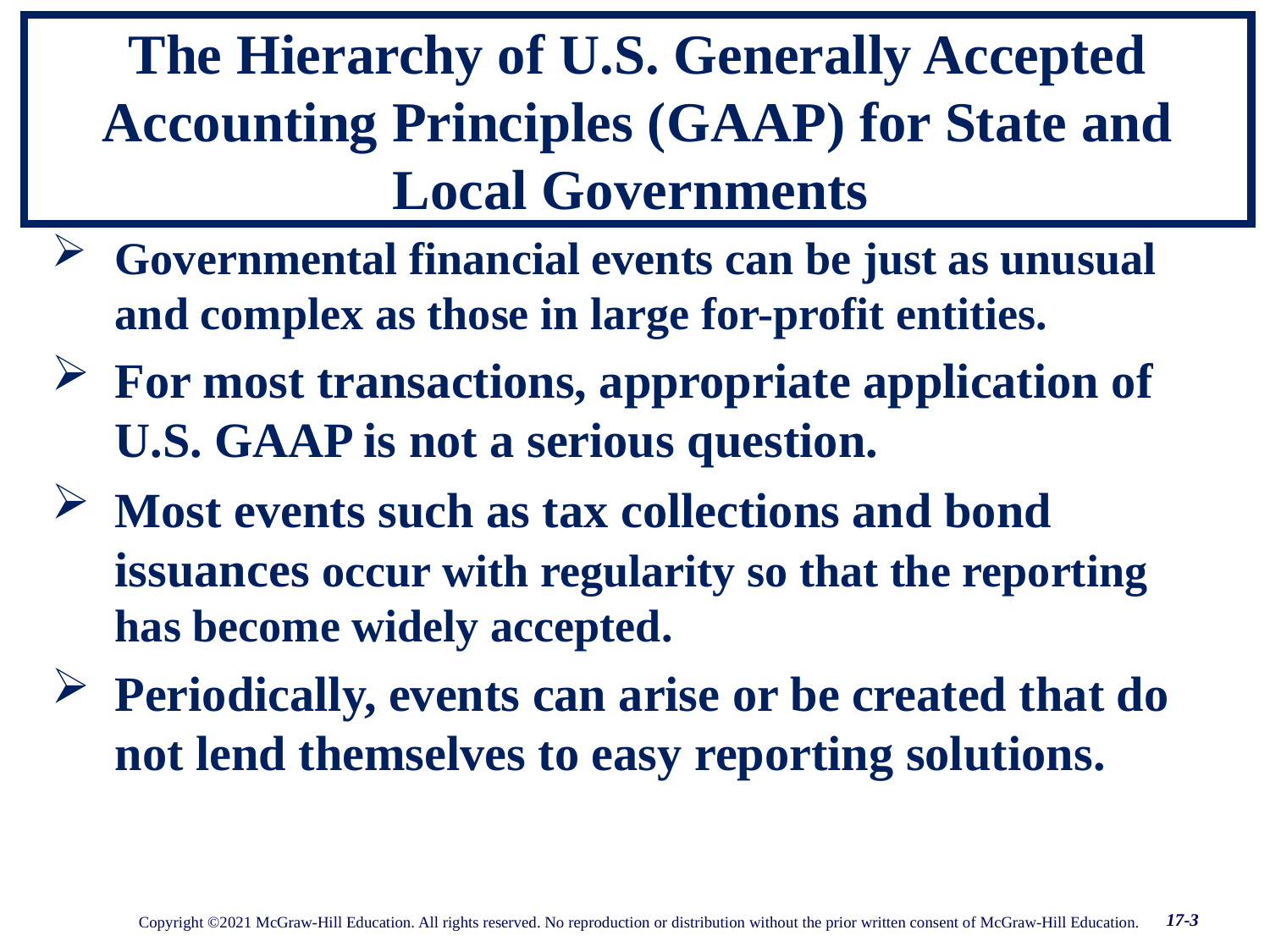

# The Hierarchy of U.S. Generally Accepted Accounting Principles (GAAP) for State and Local Governments
Governmental financial events can be just as unusual and complex as those in large for-profit entities.
For most transactions, appropriate application of U.S. GAAP is not a serious question.
Most events such as tax collections and bond issuances occur with regularity so that the reporting has become widely accepted.
Periodically, events can arise or be created that do not lend themselves to easy reporting solutions.

17-3
Copyright ©2021 McGraw-Hill Education. All rights reserved. No reproduction or distribution without the prior written consent of McGraw-Hill Education.